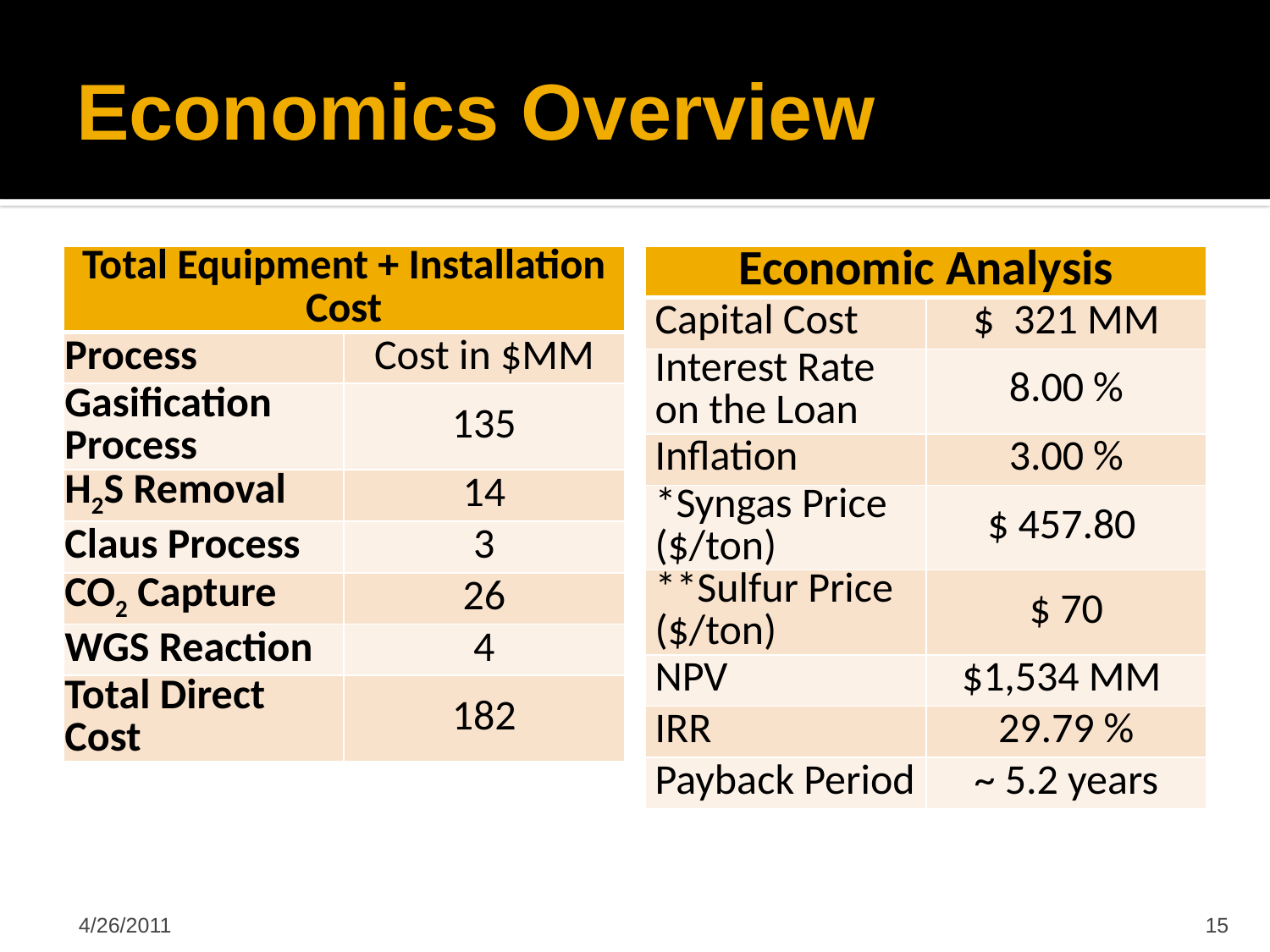

# Economics Overview
| Total Equipment + Installation Cost |  |
| --- | --- |
| Process | Cost in $MM |
| Gasification Process | 135 |
| H2S Removal | 14 |
| Claus Process | 3 |
| CO2 Capture | 26 |
| WGS Reaction | 4 |
| Total Direct Cost | 182 |
| Economic Analysis |  |
| --- | --- |
| Capital Cost | $ 321 MM |
| Interest Rate on the Loan | 8.00 % |
| Inflation | 3.00 % |
| \*Syngas Price ($/ton) | $ 457.80 |
| \*\*Sulfur Price ($/ton) | $ 70 |
| NPV | $1,534 MM |
| IRR | 29.79 % |
| Payback Period | ~ 5.2 years |
4/26/2011
15